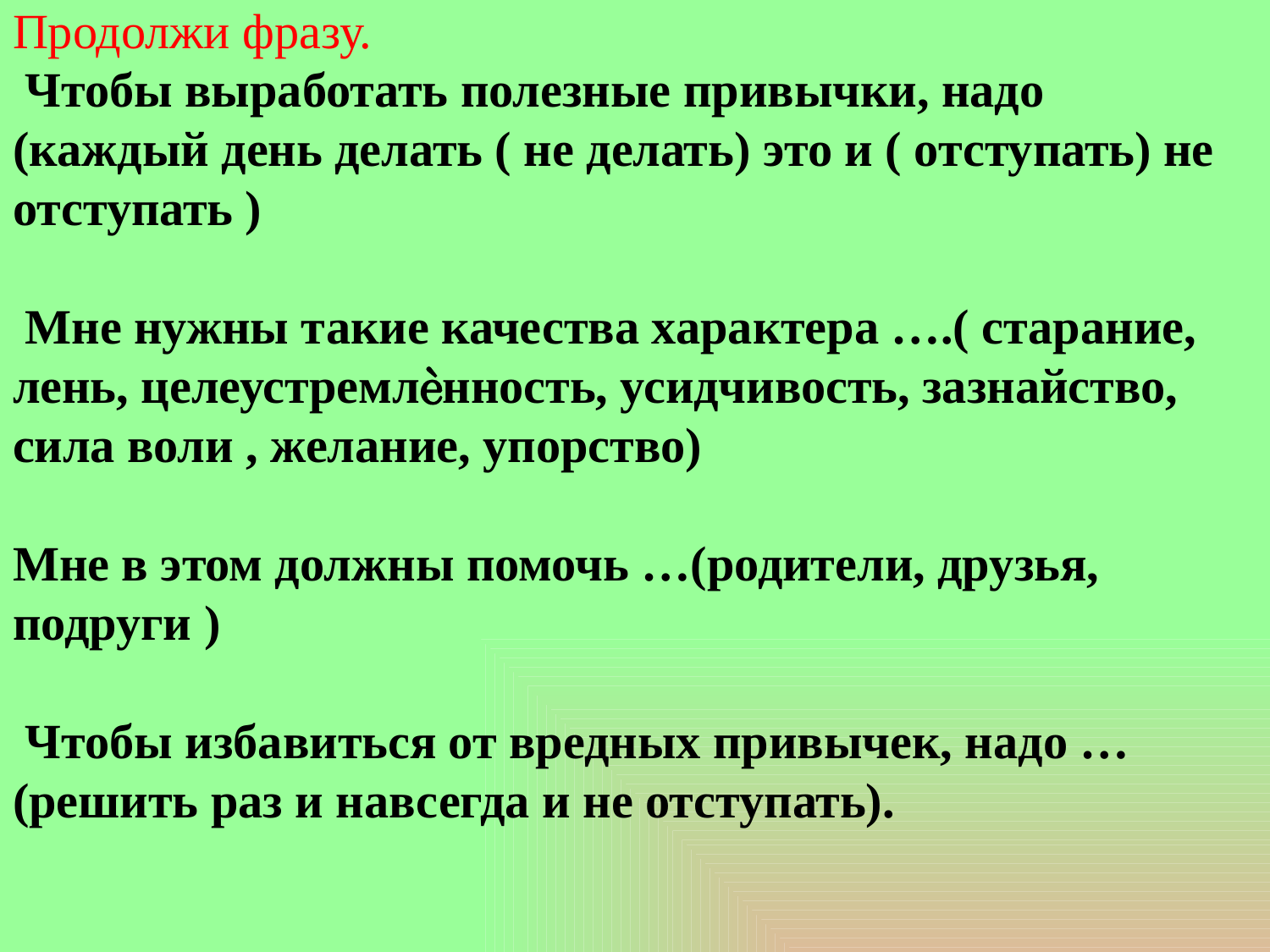

Продолжи фразу.
 Чтобы выработать полезные привычки, надо (каждый день делать ( не делать) это и ( отступать) не отступать )

 Мне нужны такие качества характера ….( старание, лень, целеустремлѐнность, усидчивость, зазнайство, сила воли , желание, упорство)

Мне в этом должны помочь …(родители, друзья, подруги )

 Чтобы избавиться от вредных привычек, надо …(решить раз и навсегда и не отступать).